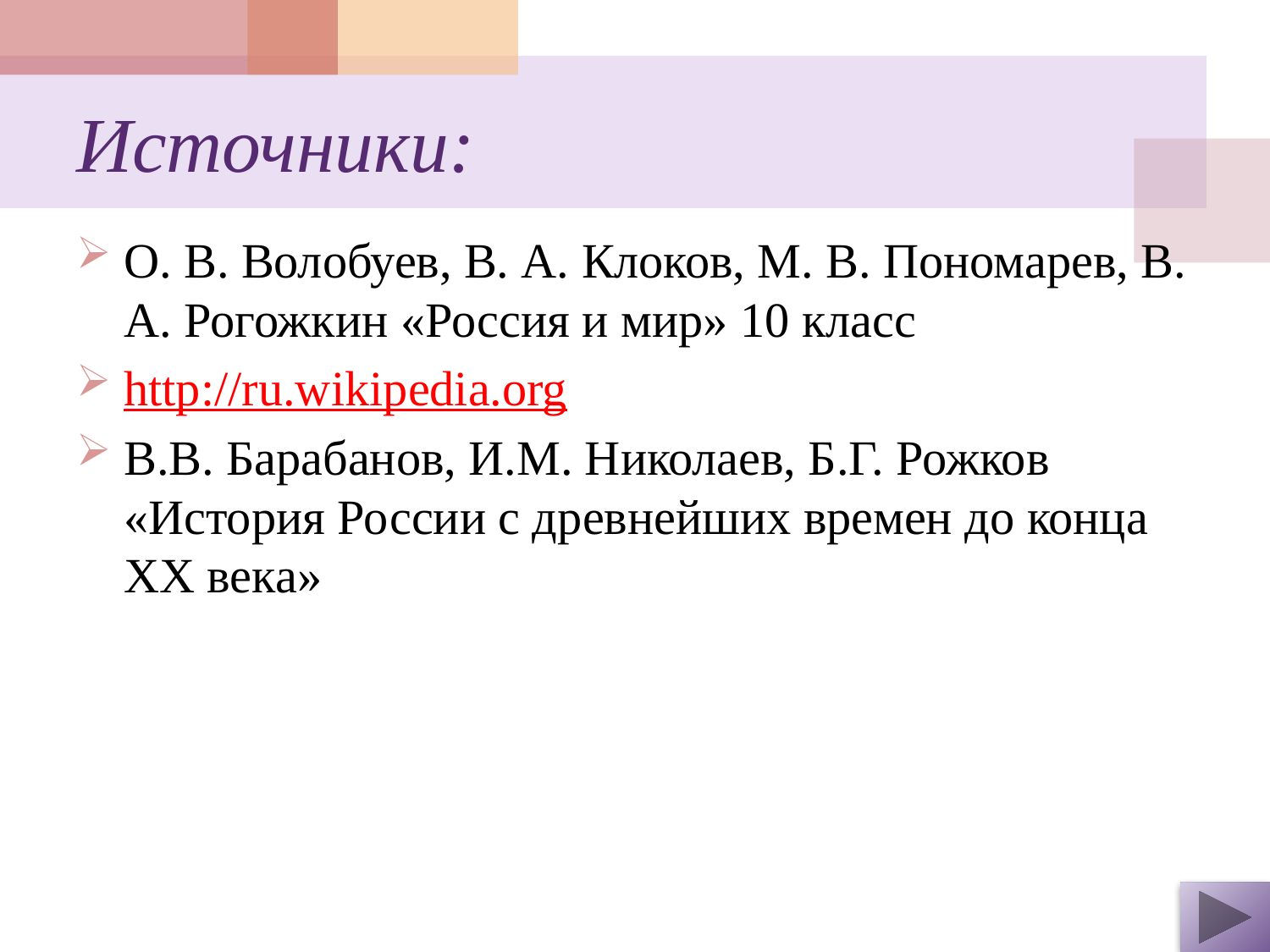

# Источники:
О. В. Волобуев, В. А. Клоков, М. В. Пономарев, В. А. Рогожкин «Россия и мир» 10 класс
http://ru.wikipedia.org
В.В. Барабанов, И.М. Николаев, Б.Г. Рожков «История России с древнейших времен до конца XX века»